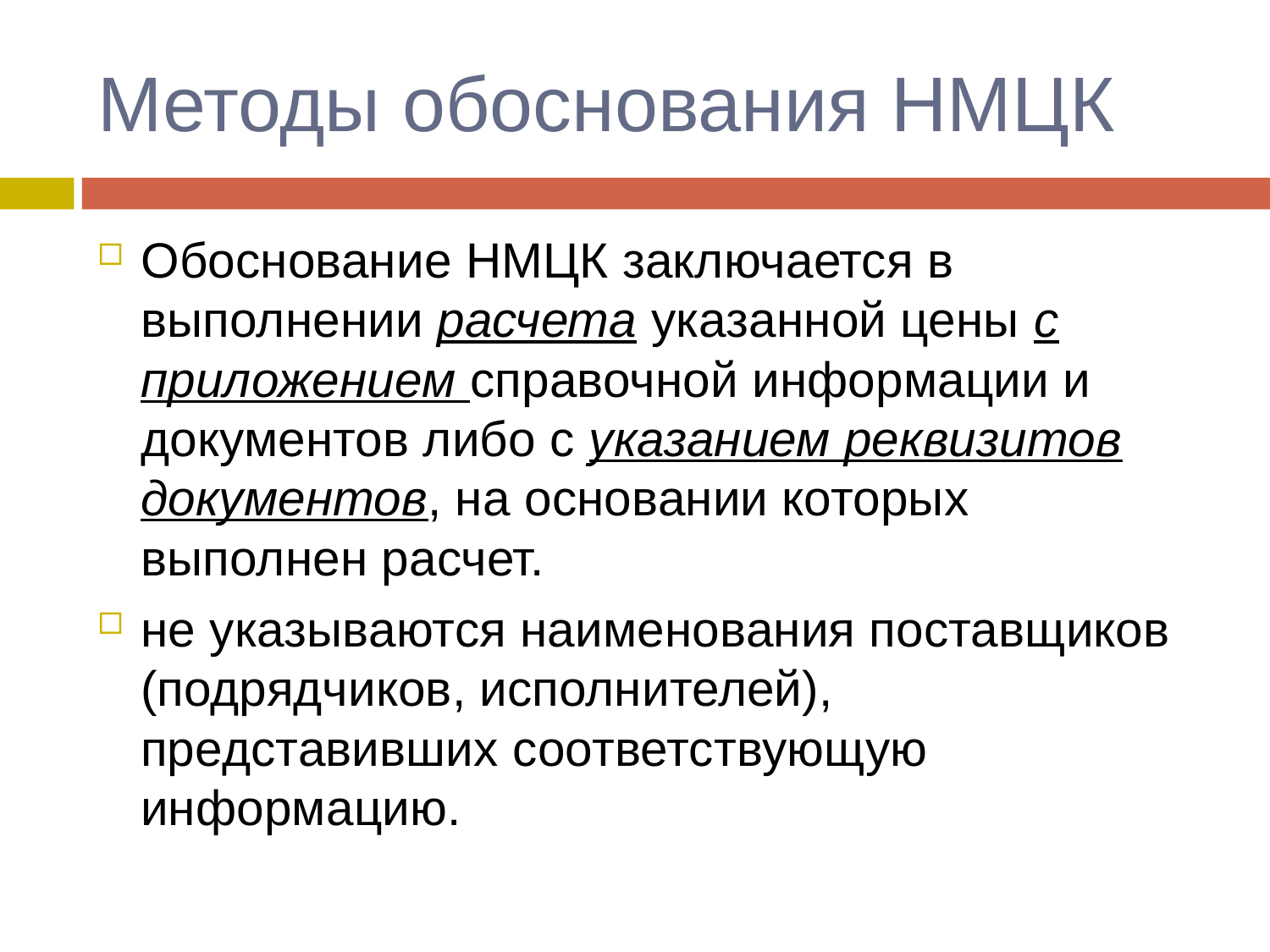

# Методы обоснования НМЦК
Обоснование НМЦК заключается в выполнении расчета указанной цены с приложением справочной информации и документов либо с указанием реквизитов документов, на основании которых выполнен расчет.
не указываются наименования поставщиков (подрядчиков, исполнителей), представивших соответствующую информацию.